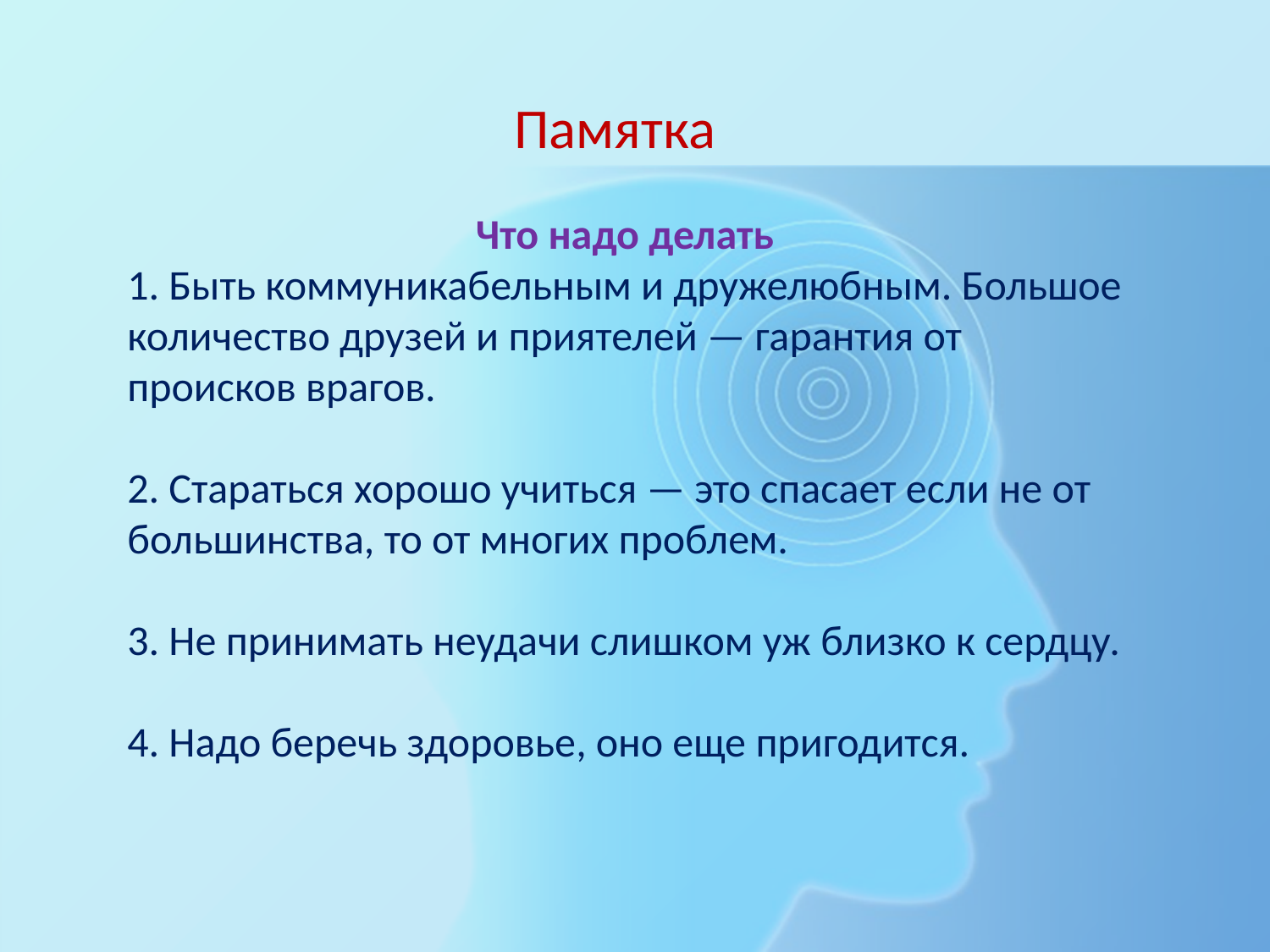

Памятка
Что надо делать
1. Быть коммуникабельным и дружелюбным. Большое количество друзей и приятелей — гарантия от происков врагов.

2. Стараться хорошо учиться — это спасает если не от большинства, то от многих проблем.

3. Не принимать неудачи слишком уж близко к сердцу.

4. Надо беречь здоровье, оно еще пригодится.